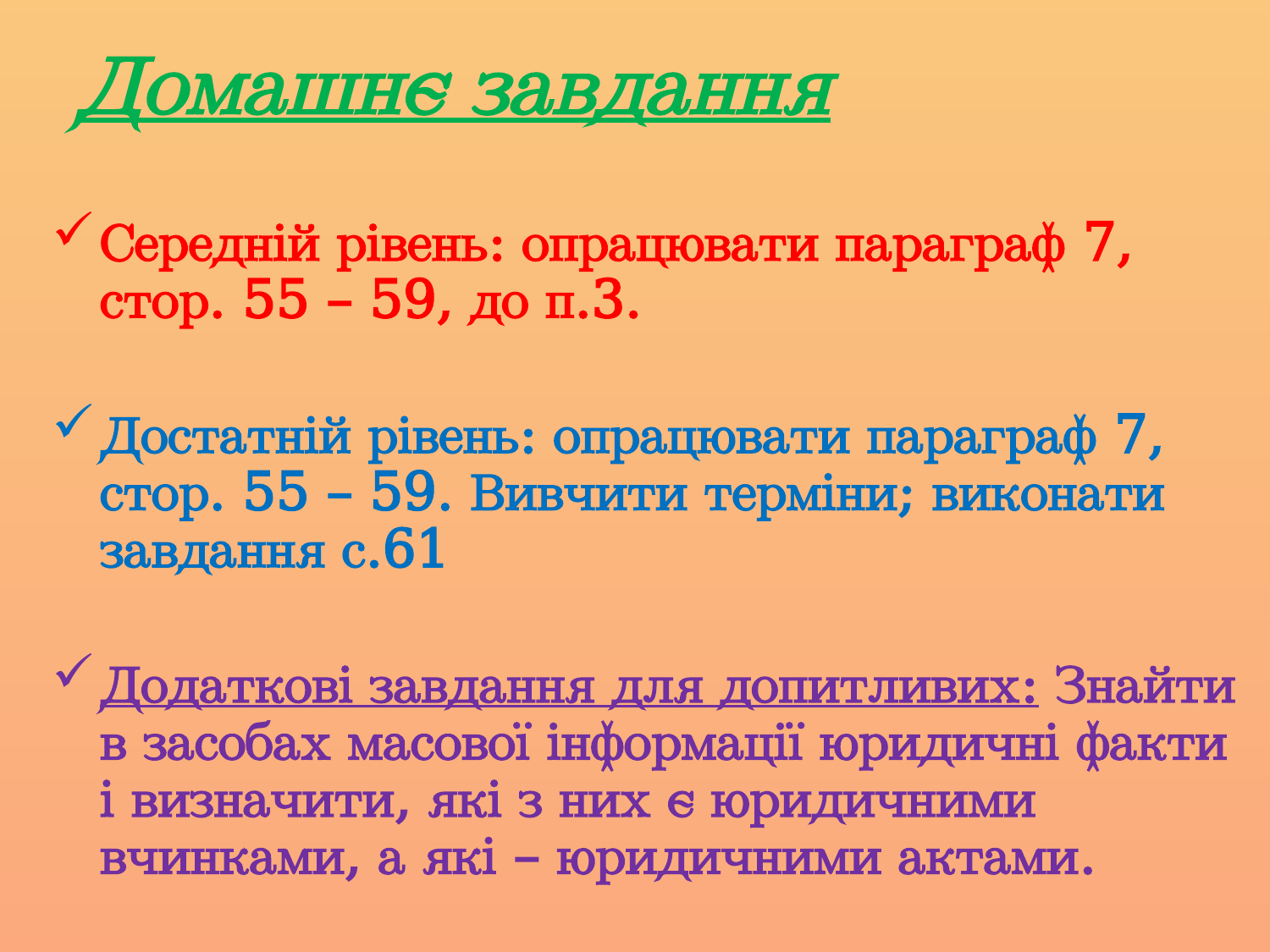

# Домашнє завдання
Середній рівень: опрацювати параграф 7, стор. 55 – 59, до п.3.

Достатній рівень: опрацювати параграф 7, стор. 55 – 59. Вивчити терміни; виконати завдання с.61

Додаткові завдання для допитливих: Знайти в засобах масової інформації юридичні факти і визначити, які з них є юридичними вчинками, а які – юридичними актами.